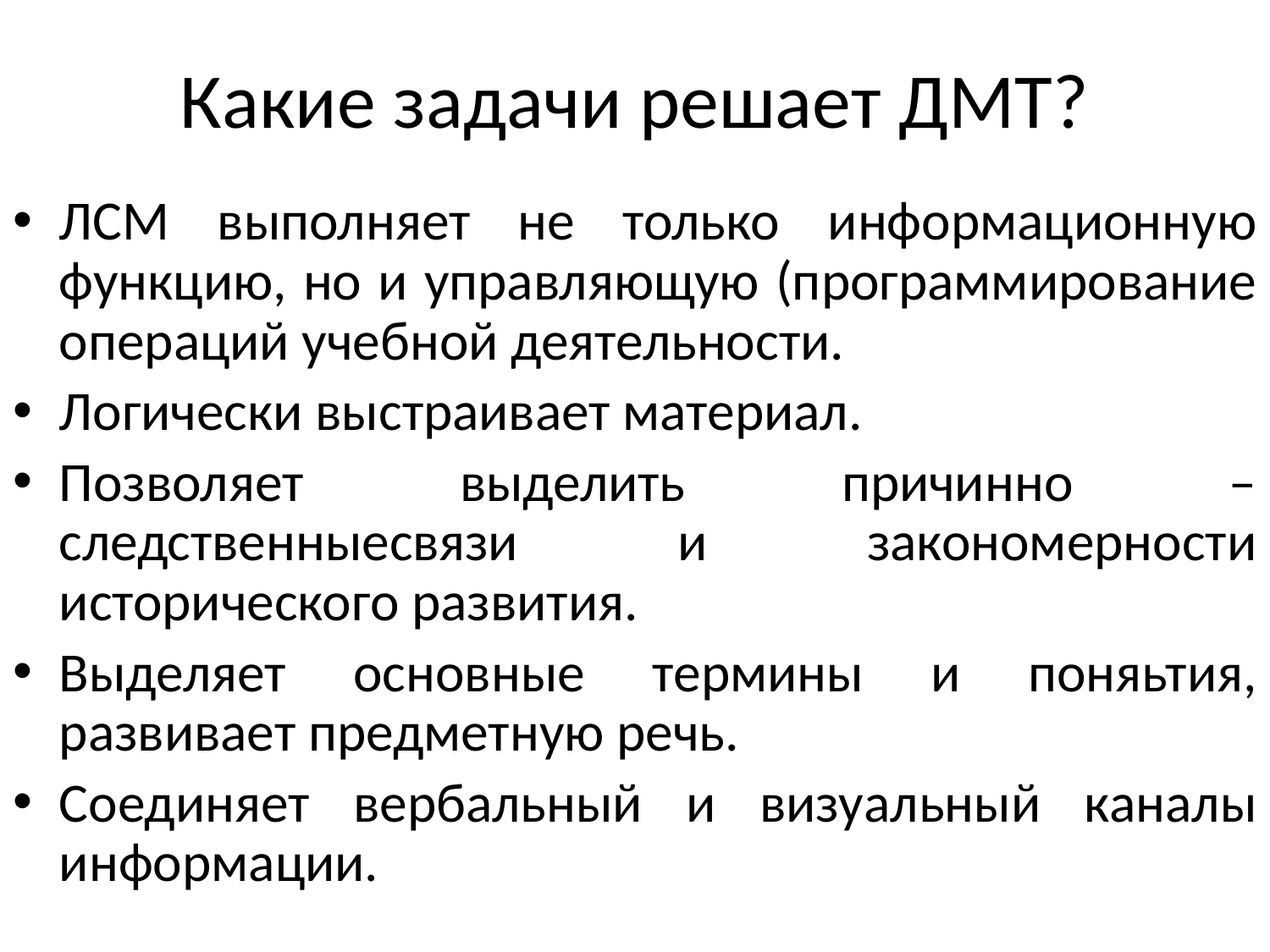

# Какие задачи решает ДМТ?
ЛСМ выполняет не только информационную функцию, но и управляющую (программирование операций учебной деятельности.
Логически выстраивает материал.
Позволяет выделить причинно – следственныесвязи и закономерности исторического развития.
Выделяет основные термины и поняьтия, развивает предметную речь.
Соединяет вербальный и визуальный каналы информации.